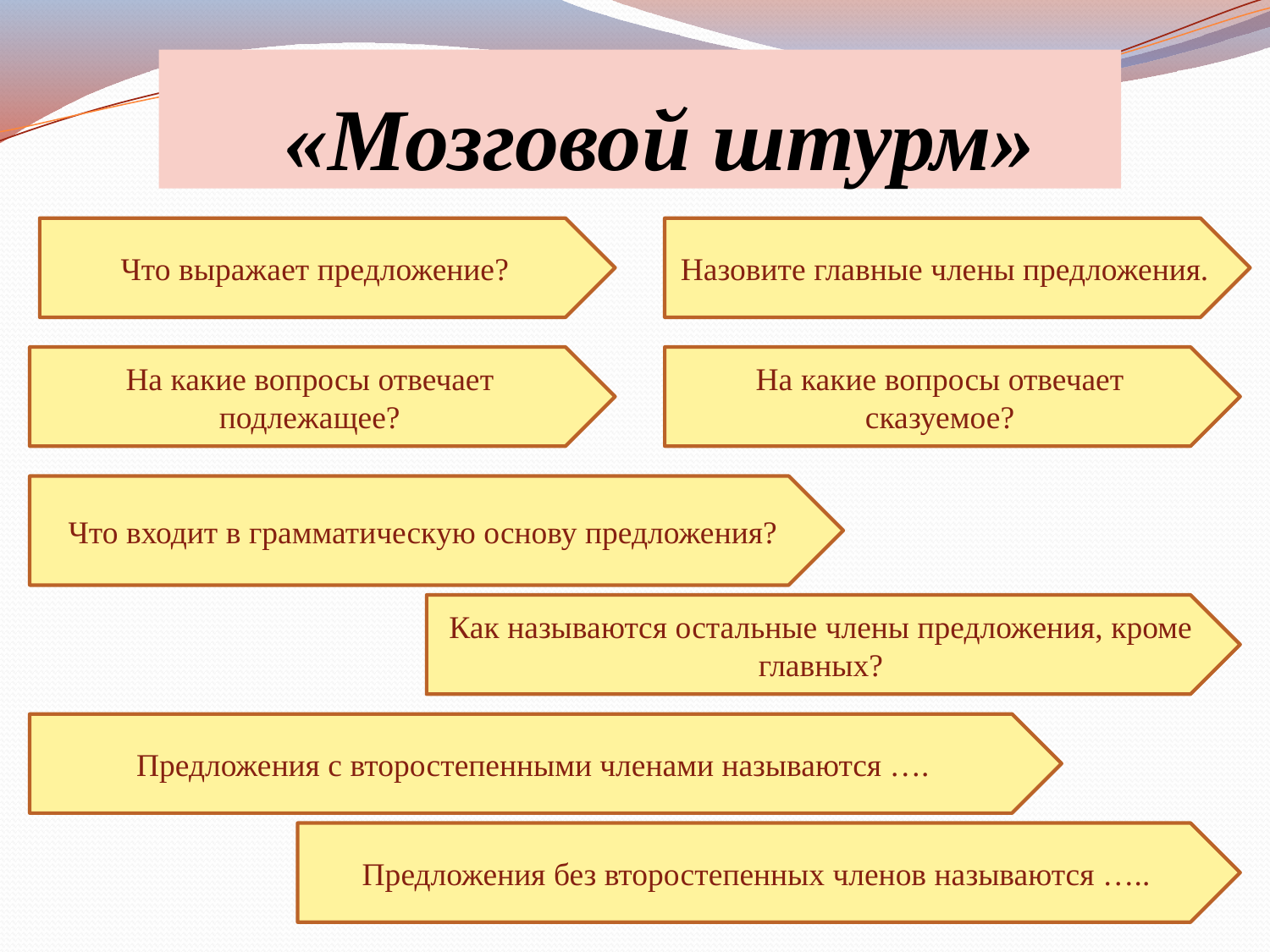

# «Мозговой штурм»
Что выражает предложение?
Назовите главные члены предложения.
На какие вопросы отвечает подлежащее?
На какие вопросы отвечает сказуемое?
Что входит в грамматическую основу предложения?
Как называются остальные члены предложения, кроме главных?
Предложения с второстепенными членами называются ….
Предложения без второстепенных членов называются …..